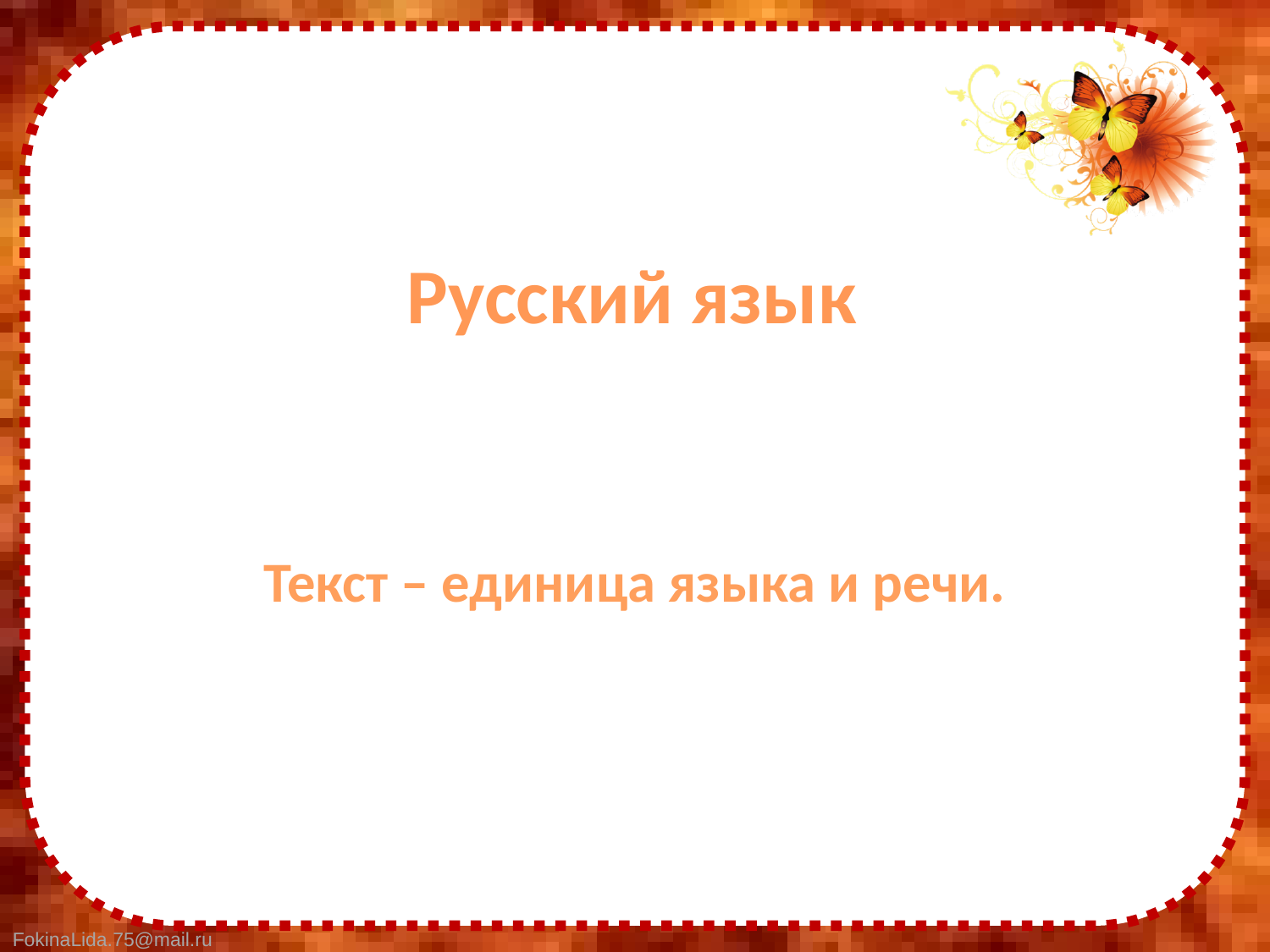

# Русский язык
Текст – единица языка и речи.